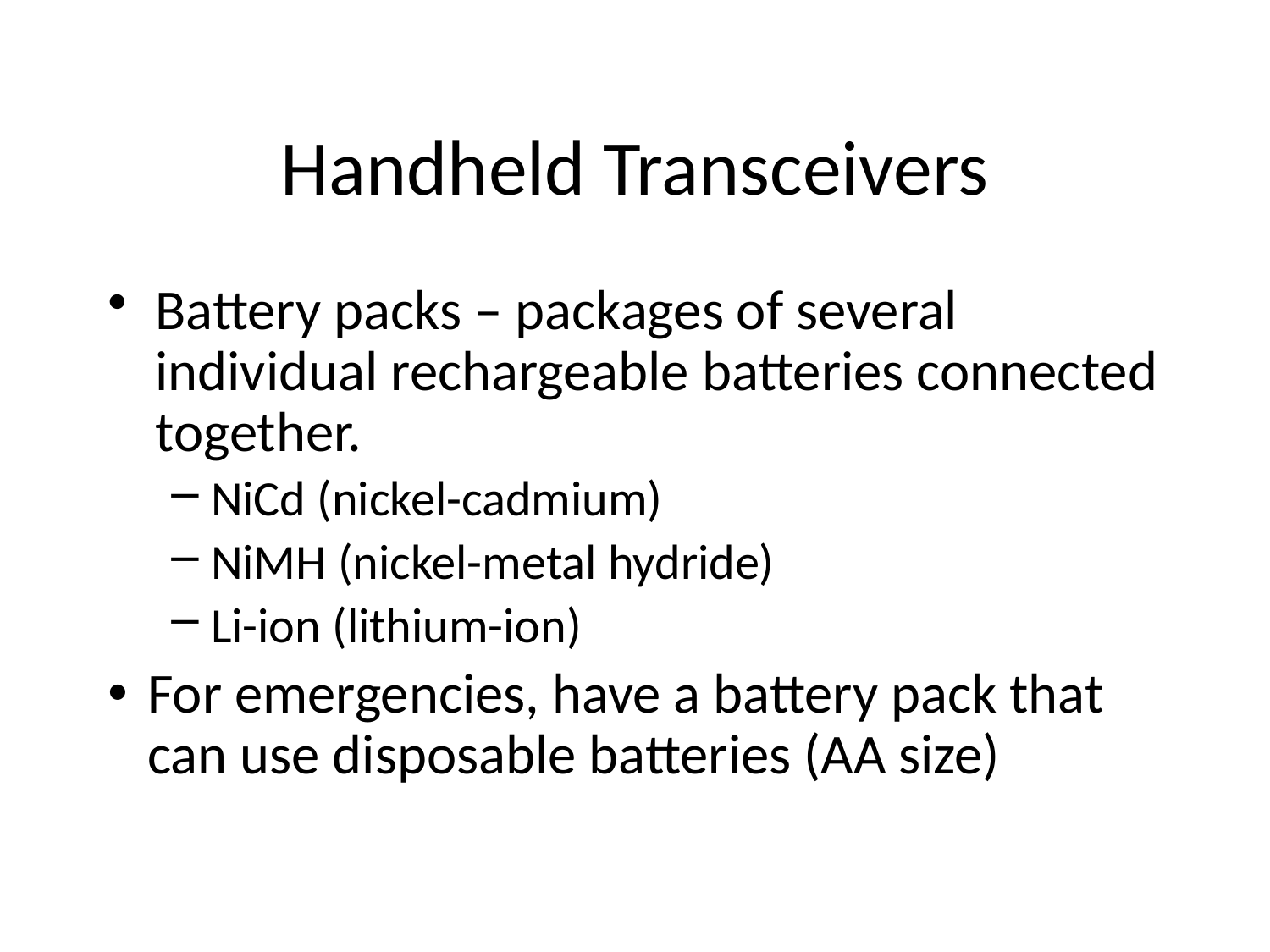

Handheld Transceivers
Battery packs – packages of several individual rechargeable batteries connected together.
NiCd (nickel-cadmium)
NiMH (nickel-metal hydride)
Li-ion (lithium-ion)
For emergencies, have a battery pack that can use disposable batteries (AA size)